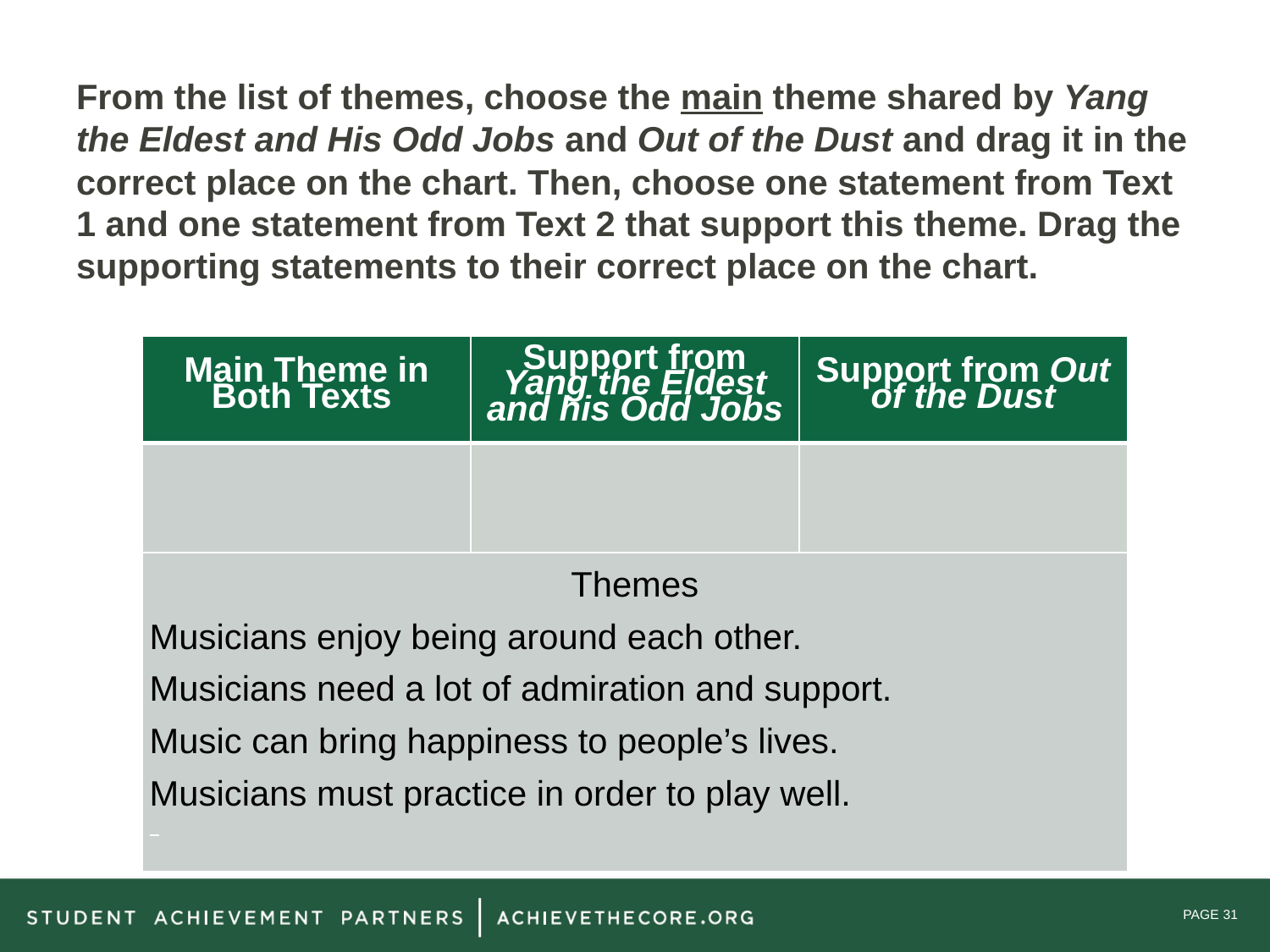

From the list of themes, choose the main theme shared by Yang the Eldest and His Odd Jobs and Out of the Dust and drag it in the correct place on the chart. Then, choose one statement from Text 1 and one statement from Text 2 that support this theme. Drag the supporting statements to their correct place on the chart.

| Main Theme in Both Texts | Support from Yang the Eldest and his Odd Jobs | Support from Out of the Dust |
| --- | --- | --- |
|  |  |  |
| Themes   Musicians enjoy being around each other.   Musicians need a lot of admiration and support.   Music can bring happiness to people’s lives.   Musicians must practice in order to play well. |  |  |